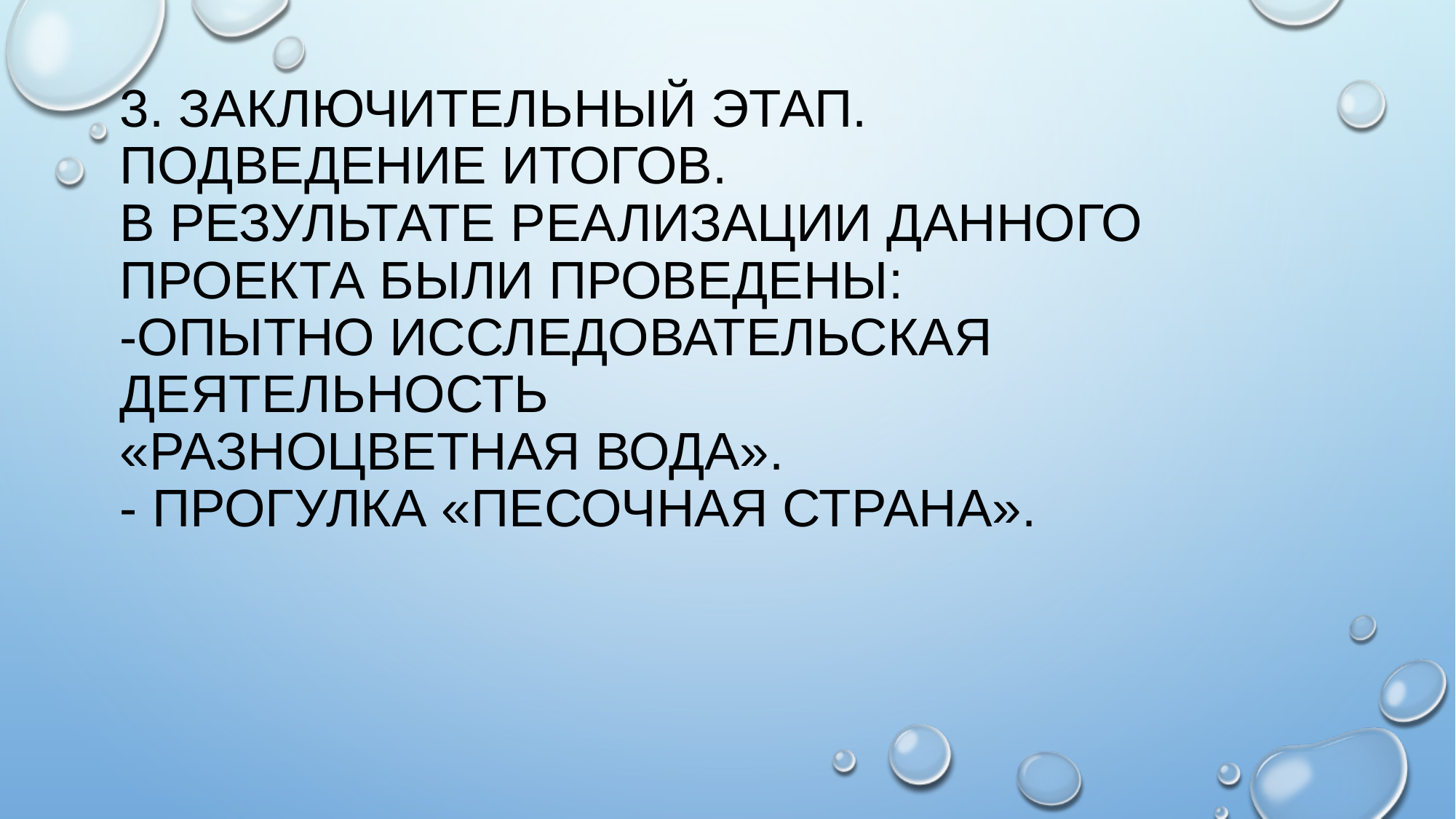

# 3. Заключительный этап. Подведение итогов. В результате реализации данного проекта были проведены: -опытно исследовательская деятельность «Разноцветная вода». - прогулка «песочная страна».